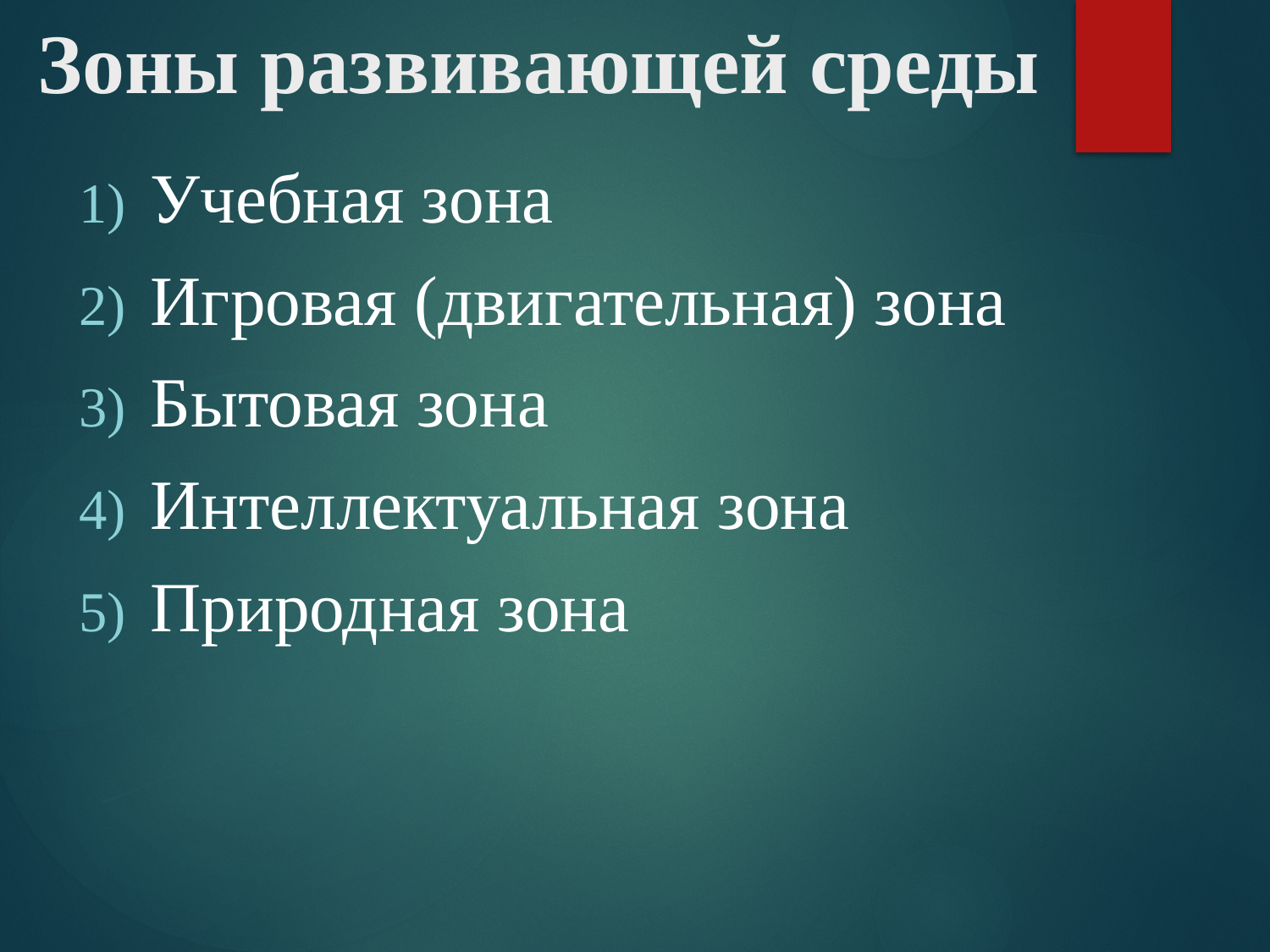

# Зоны развивающей среды
Учебная зона
Игровая (двигательная) зона
Бытовая зона
Интеллектуальная зона
Природная зона